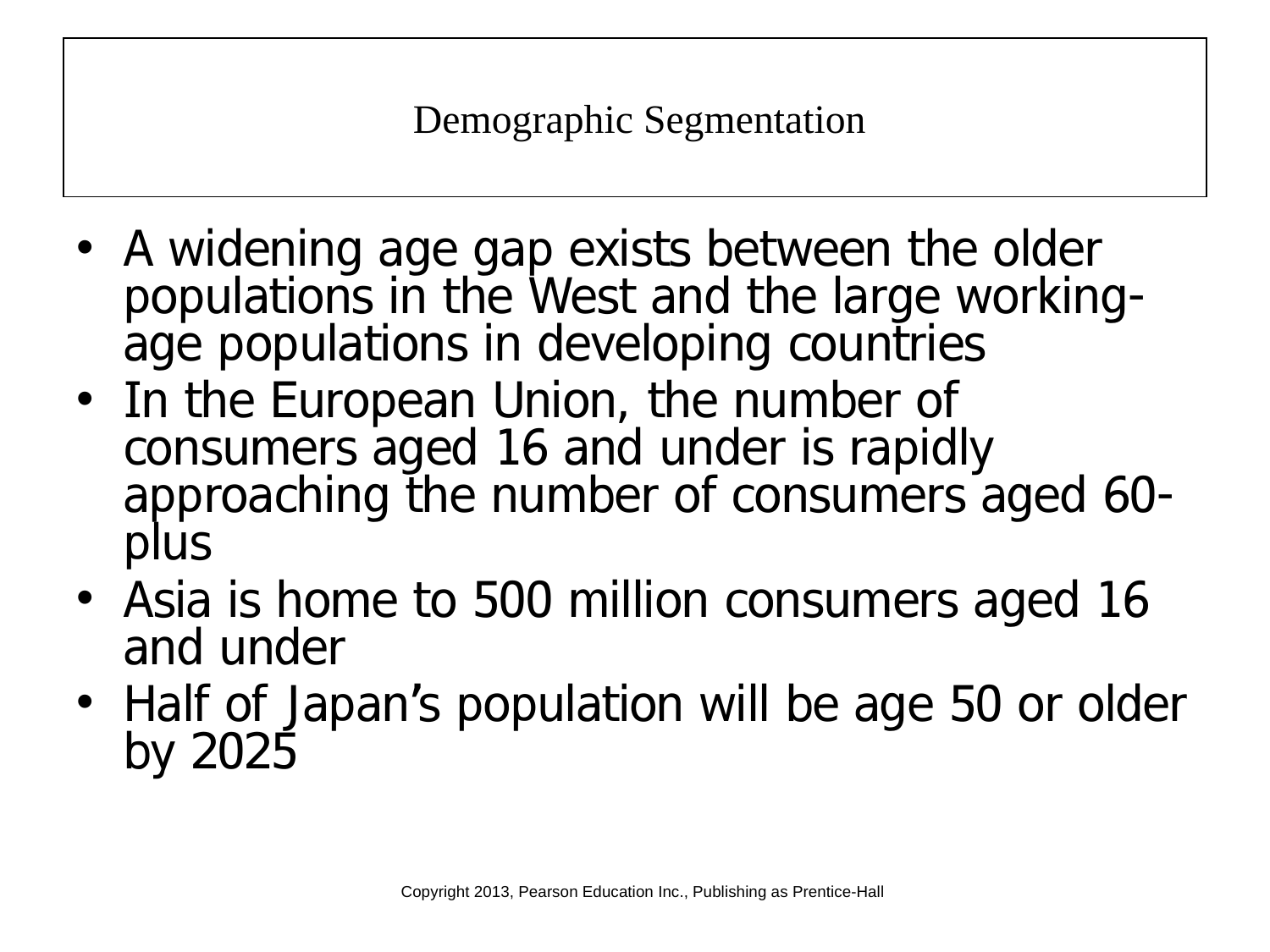

# Demographic Segmentation
A widening age gap exists between the older populations in the West and the large working-age populations in developing countries
In the European Union, the number of consumers aged 16 and under is rapidly approaching the number of consumers aged 60-plus
Asia is home to 500 million consumers aged 16 and under
Half of Japan’s population will be age 50 or older by 2025

Copyright 2013, Pearson Education Inc., Publishing as Prentice-Hall